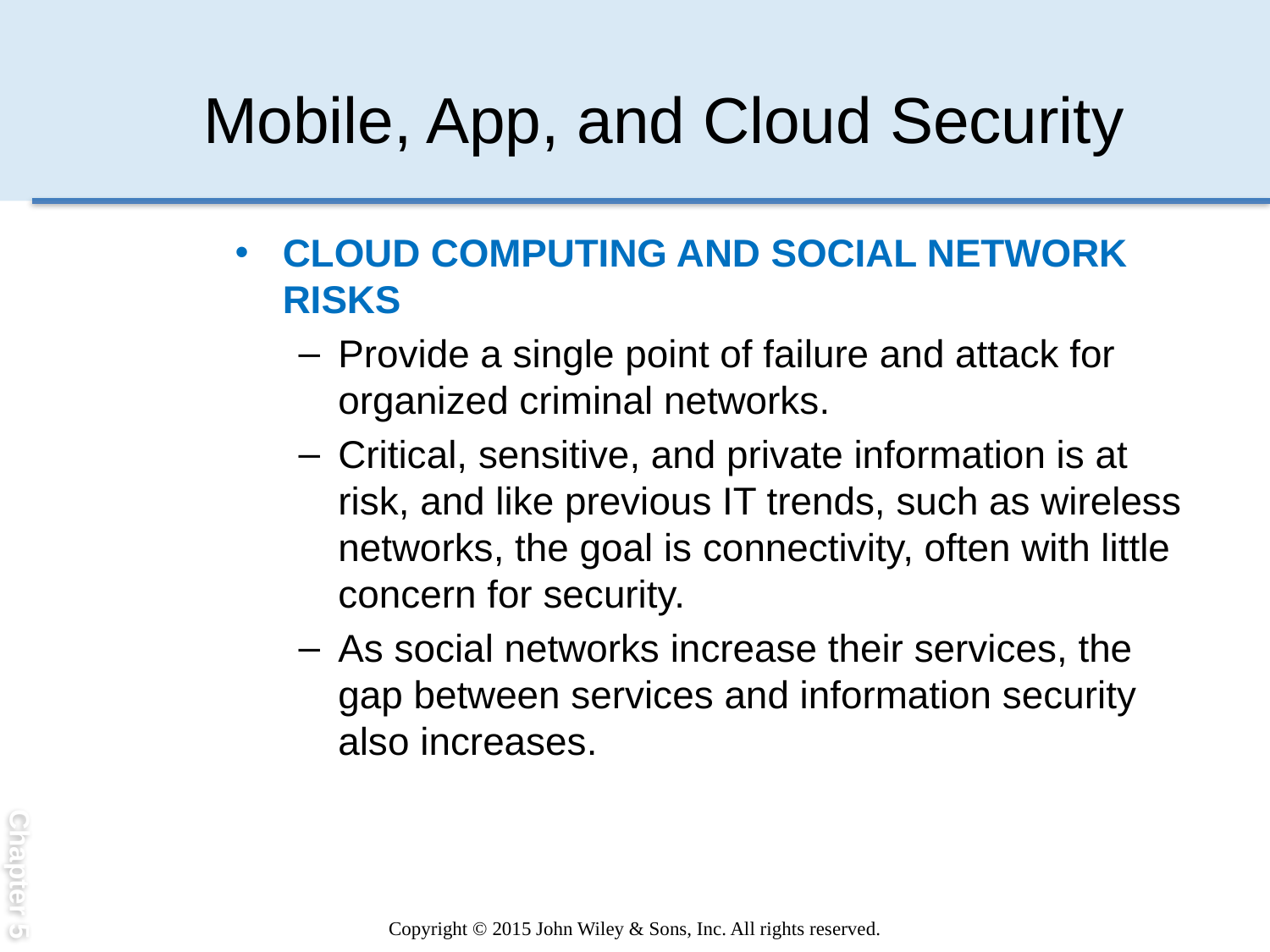

Chapter 5
# Mobile, App, and Cloud Security
CLOUD COMPUTING AND SOCIAL NETWORK RISKS
Provide a single point of failure and attack for organized criminal networks.
Critical, sensitive, and private information is at risk, and like previous IT trends, such as wireless networks, the goal is connectivity, often with little concern for security.
As social networks increase their services, the gap between services and information security also increases.